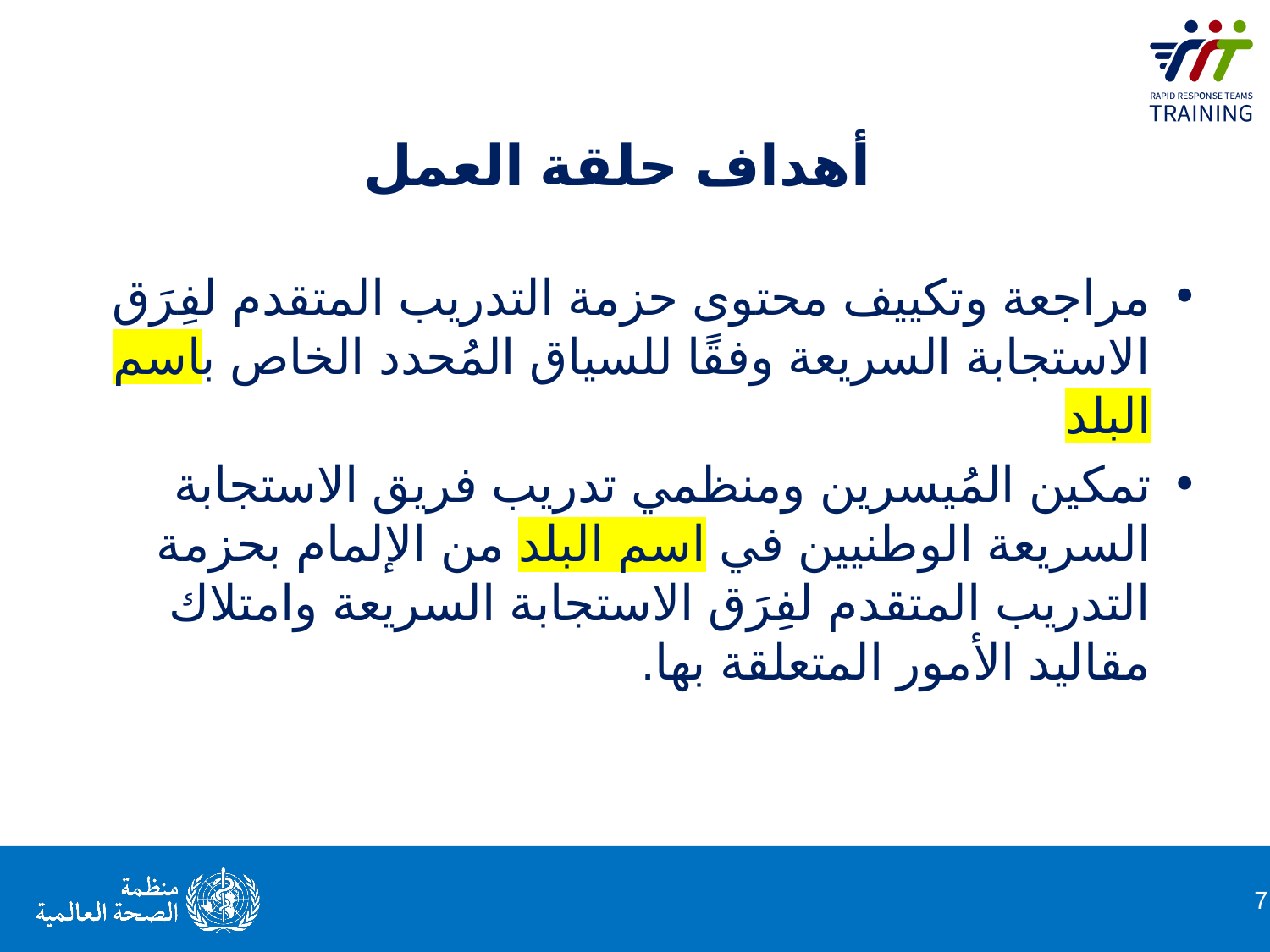

# أهداف حلقة العمل
مراجعة وتكييف محتوى حزمة التدريب المتقدم لفِرَق الاستجابة السريعة وفقًا للسياق المُحدد الخاص باسم البلد
تمكين المُيسرين ومنظمي تدريب فريق الاستجابة السريعة الوطنيين في اسم البلد من الإلمام بحزمة التدريب المتقدم لفِرَق الاستجابة السريعة وامتلاك مقاليد الأمور المتعلقة بها.